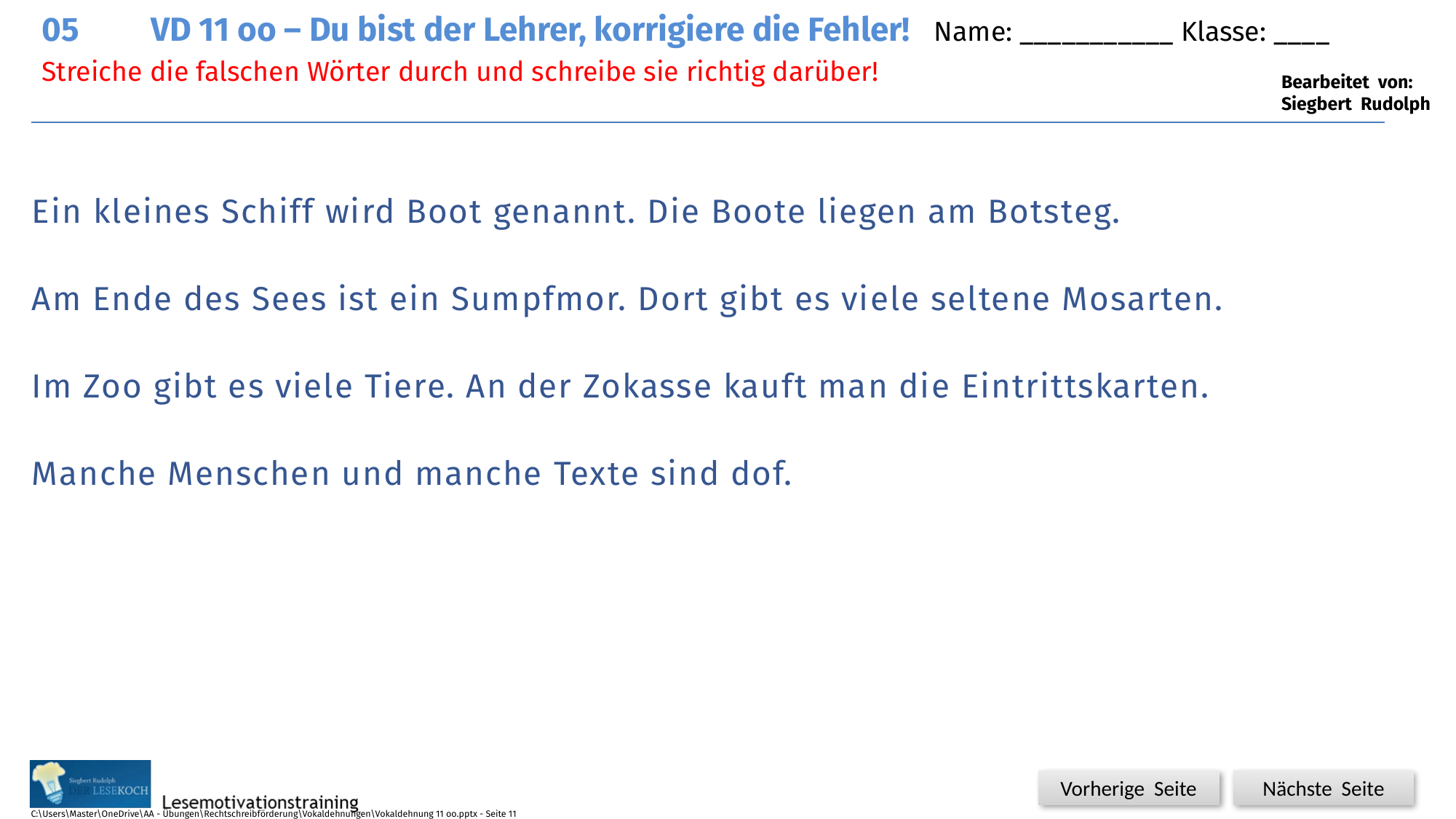

05	VD 11 oo – Du bist der Lehrer, korrigiere die Fehler!   Name: ___________ Klasse: ____
Streiche die falschen Wörter durch und schreibe sie richtig darüber!
Ein kleines Schiff wird Boot genannt. Die Boote liegen am Botsteg.
Am Ende des Sees ist ein Sumpfmor. Dort gibt es viele seltene Mosarten.
Im Zoo gibt es viele Tiere. An der Zokasse kauft man die Eintrittskarten.
Manche Menschen und manche Texte sind dof.

C:\Users\Master\OneDrive\AA - Übungen\Rechtschreibförderung\Vokaldehnungen\Vokaldehnung 11 oo.pptx - Seite 11